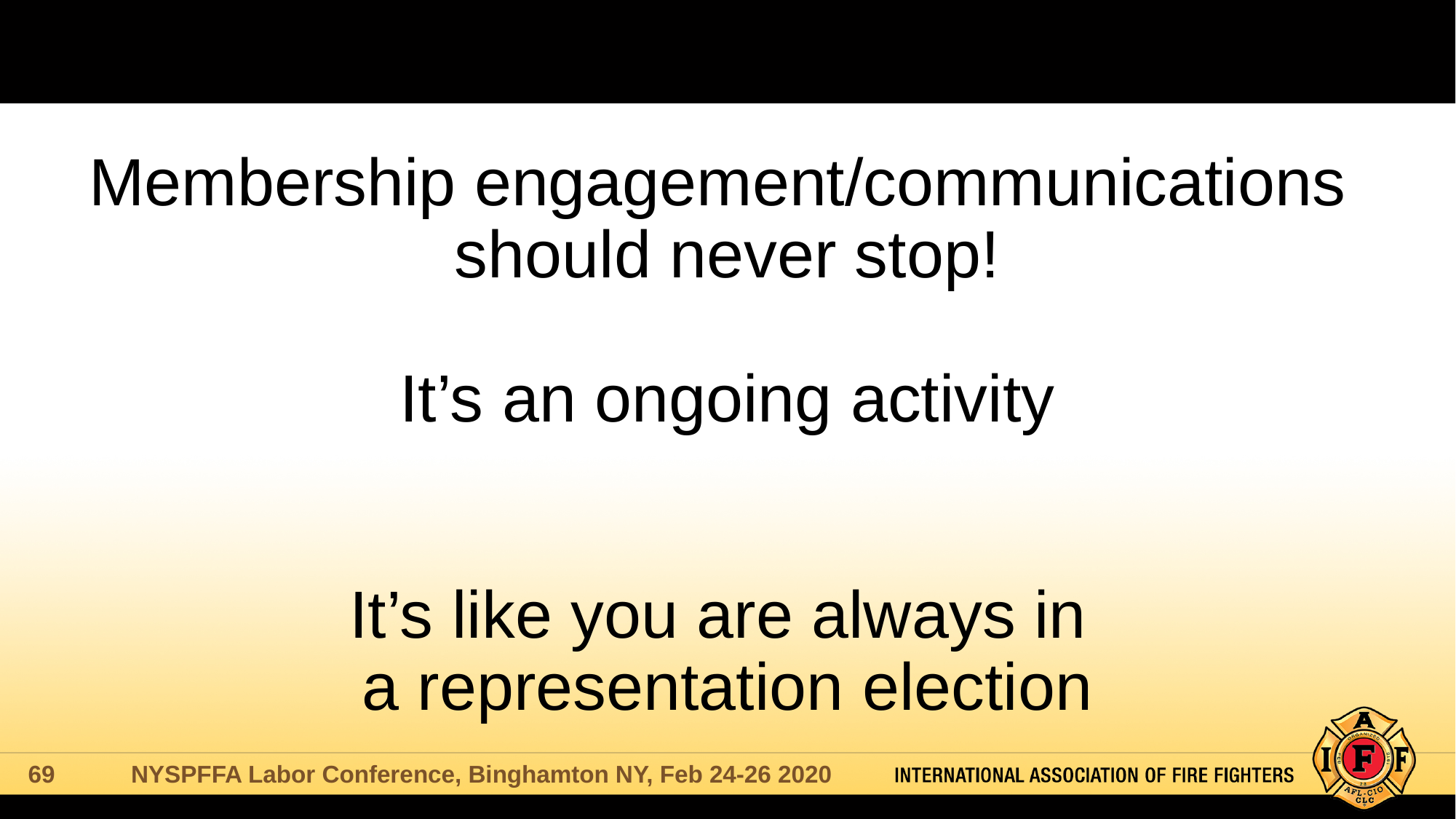

# Membership engagement/communications should never stop! It’s an ongoing activity It’s like you are always in a representation election
NYSPFFA Labor Conference, Binghamton NY, Feb 24-26 2020